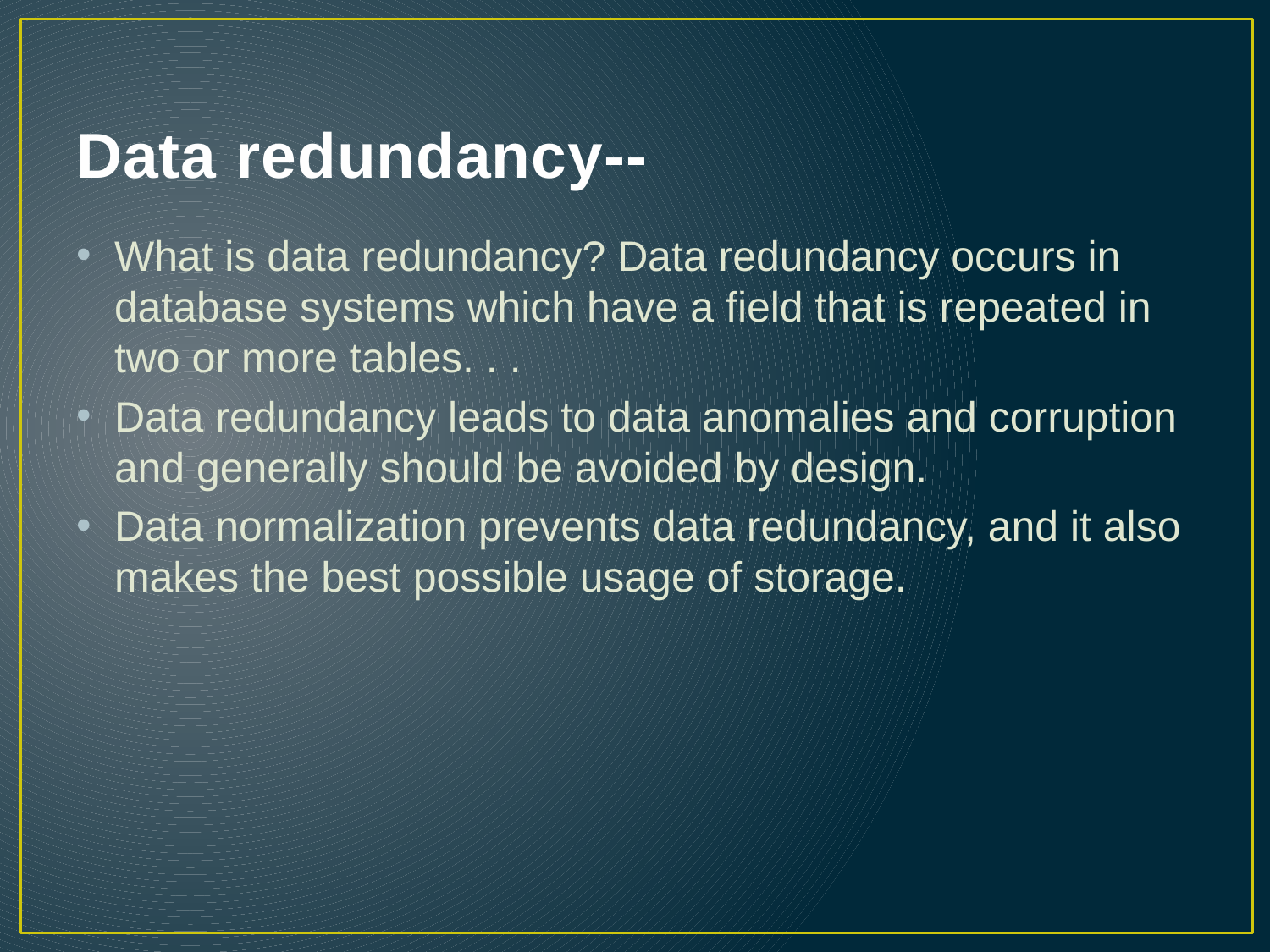

# Data redundancy--
What is data redundancy? Data redundancy occurs in database systems which have a field that is repeated in two or more tables. . .
Data redundancy leads to data anomalies and corruption and generally should be avoided by design.
Data normalization prevents data redundancy, and it also makes the best possible usage of storage.